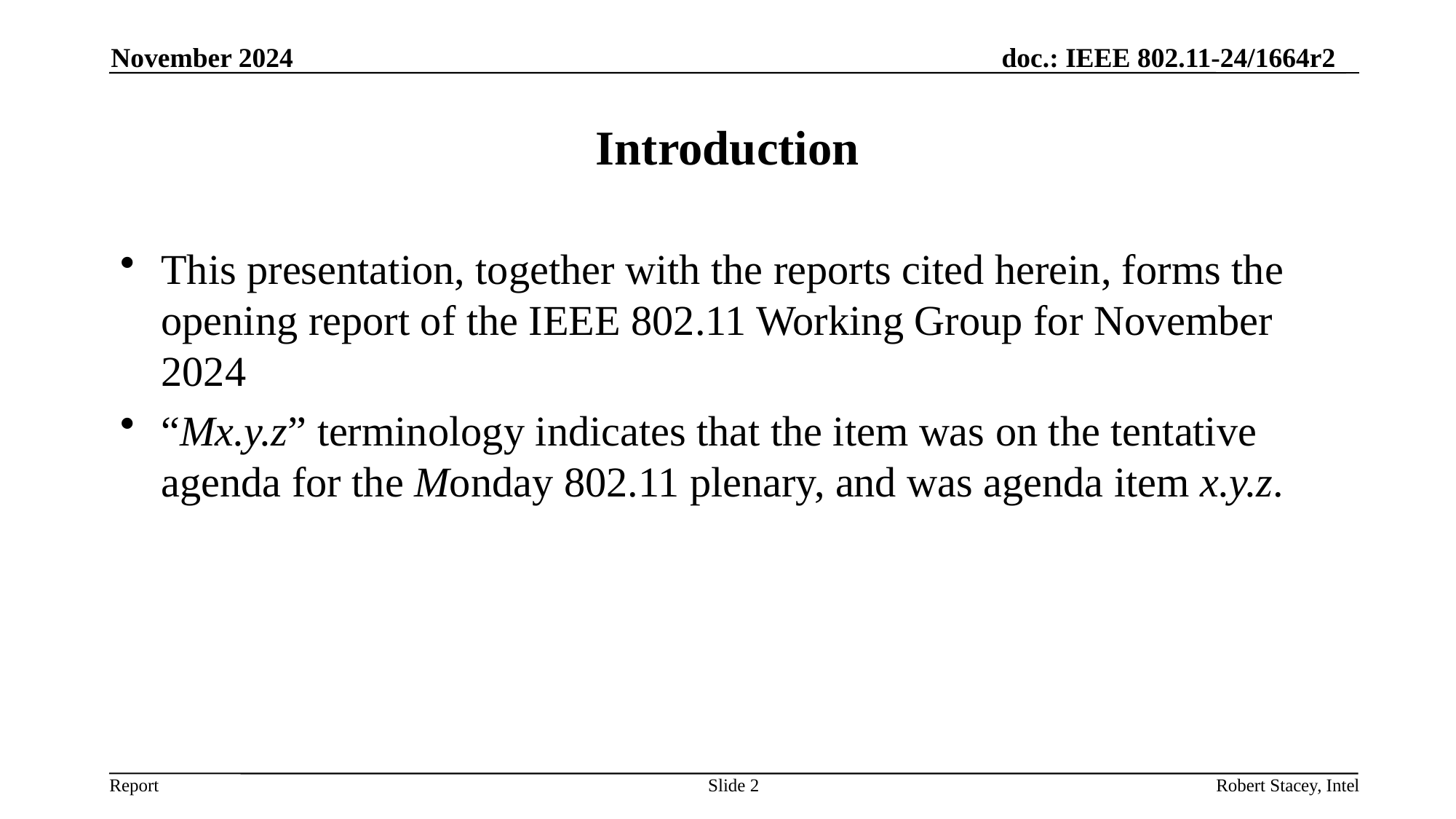

November 2024
# Introduction
This presentation, together with the reports cited herein, forms the opening report of the IEEE 802.11 Working Group for November 2024
“Mx.y.z” terminology indicates that the item was on the tentative agenda for the Monday 802.11 plenary, and was agenda item x.y.z.

Slide 2
Robert Stacey, Intel